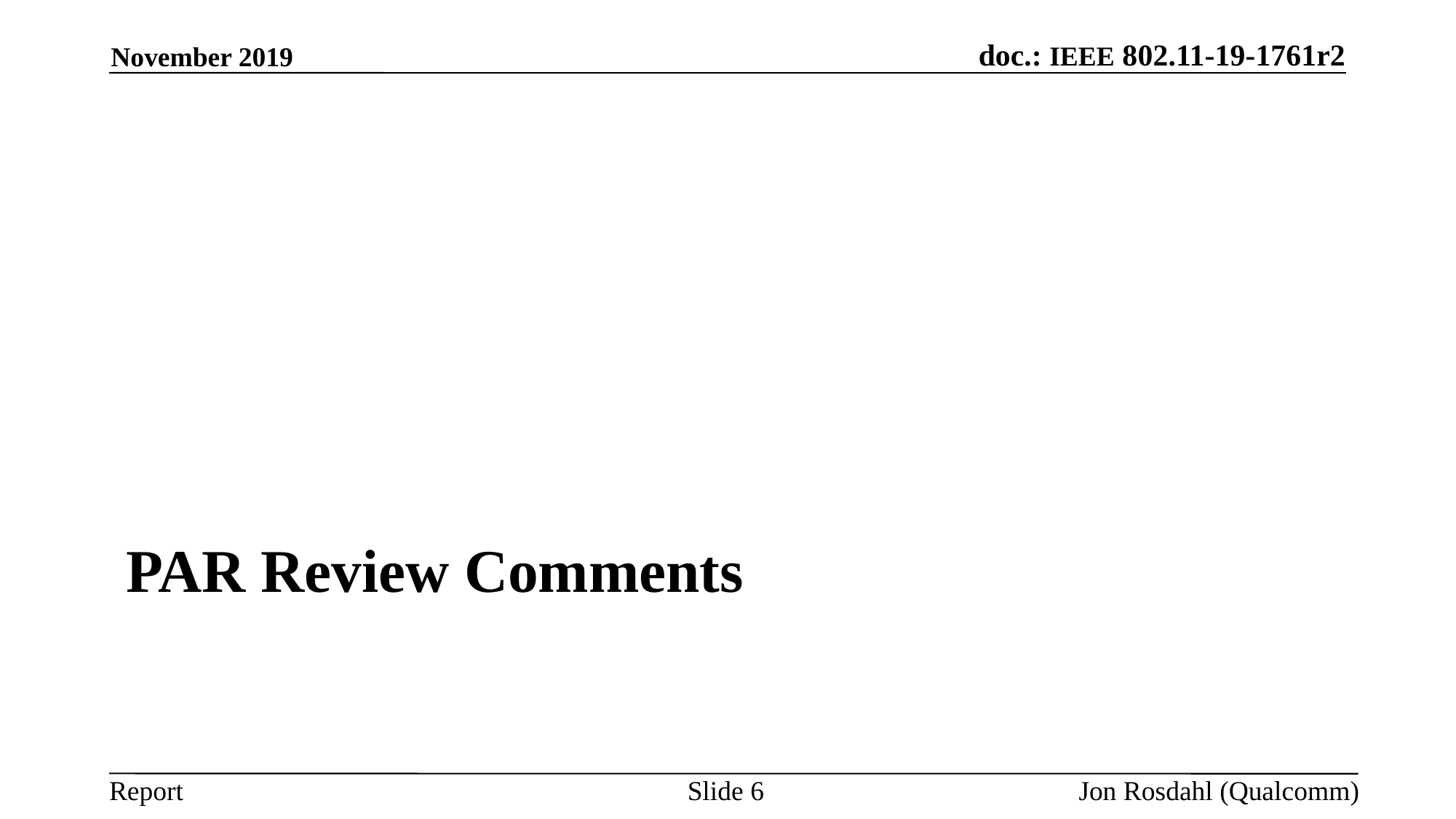

November 2019

# Par Review Comments
Slide 6
Jon Rosdahl (Qualcomm)